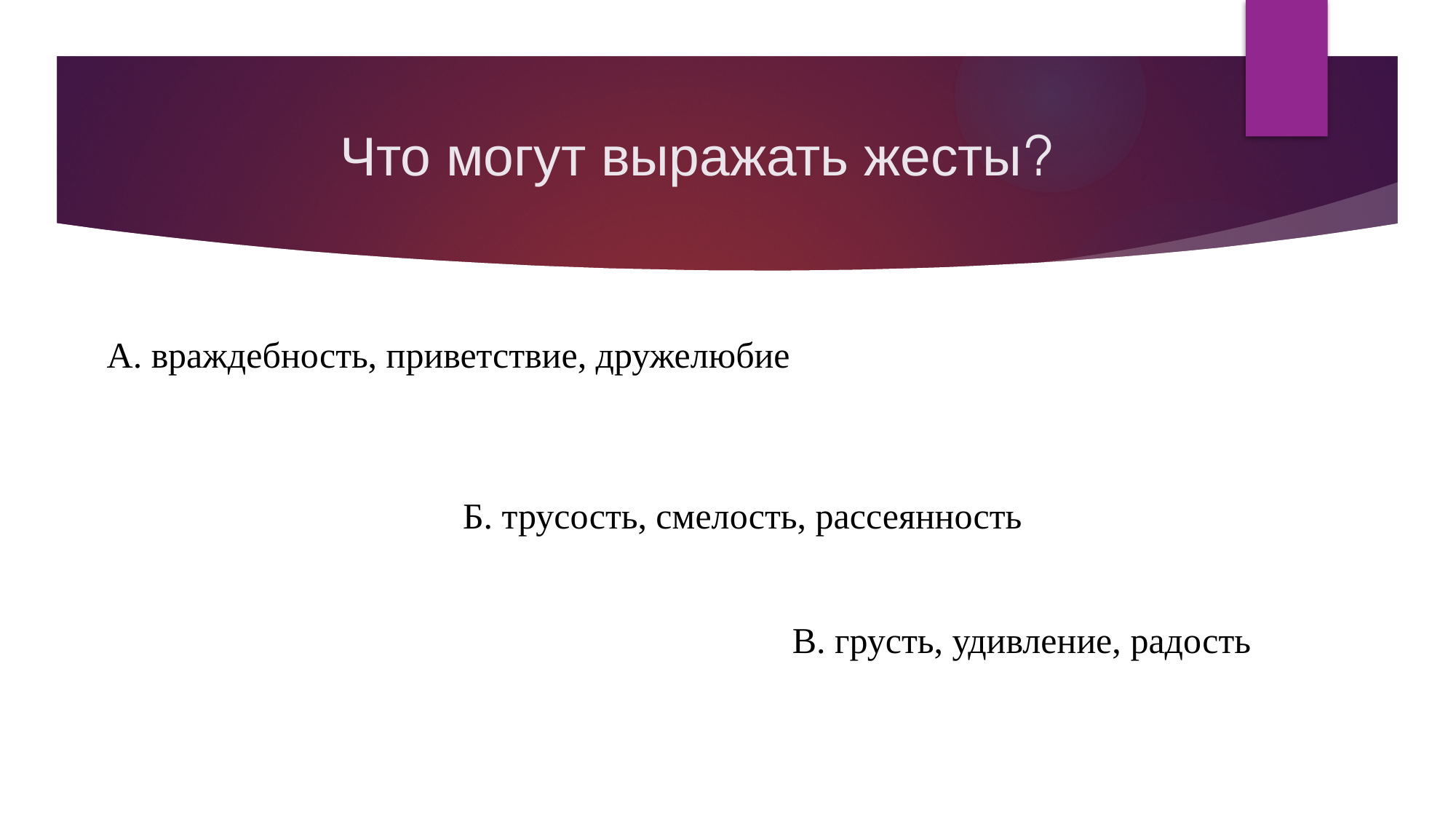

# Что могут выражать жесты?
А. враждебность, приветствие, дружелюбие
Б. трусость, смелость, рассеянность
В. грусть, удивление, радость